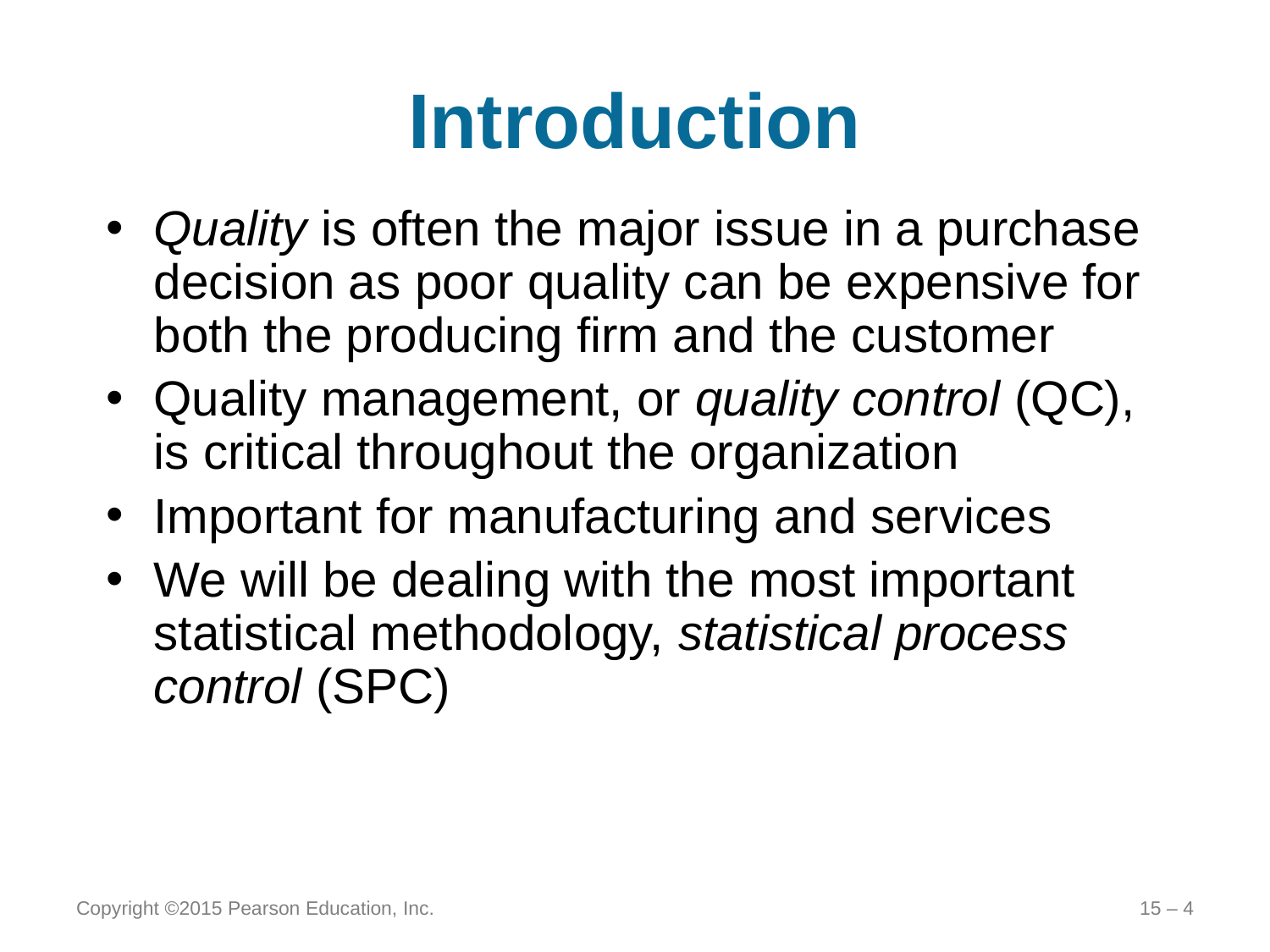

# Introduction
Quality is often the major issue in a purchase decision as poor quality can be expensive for both the producing firm and the customer
Quality management, or quality control (QC), is critical throughout the organization
Important for manufacturing and services
We will be dealing with the most important statistical methodology, statistical process control (SPC)
Copyright ©2015 Pearson Education, Inc.
15 – 4